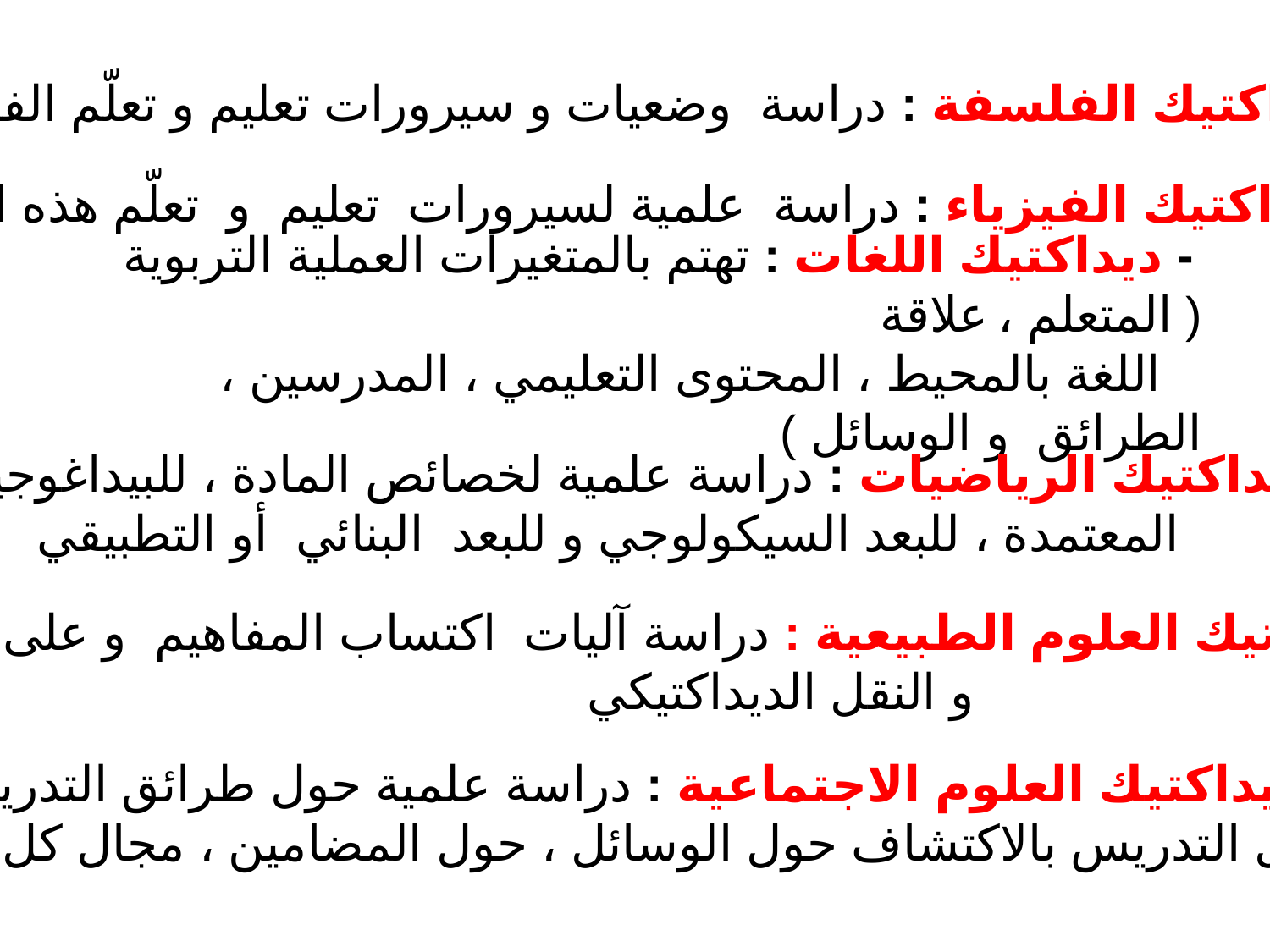

- ديداكتيك الفلسفة : دراسة  وضعيات و سيرورات تعليم و تعلّم الفلسفة
- ديداكتيك الفيزياء : دراسة  علمية لسيرورات  تعليم  و  تعلّم هذه المادة
 - ديداكتيك اللغات : تهتم بالمتغيرات العملية التربوية ( المتعلم ، علاقة
   اللغة بالمحيط ، المحتوى التعليمي ، المدرسين ، الطرائق  و الوسائل )
 ديداكتيك الرياضيات : دراسة علمية لخصائص المادة ، للبيداغوجية
             المعتمدة ، للبعد السيكولوجي و للبعد  البنائي  أو التطبيقي
 ديداكتيك العلوم الطبيعية : دراسة آليات  اكتساب المفاهيم  و على التمثيلات
                                  و النقل الديداكتيكي
 ديداكتيك العلوم الاجتماعية : دراسة علمية حول طرائق التدريس ،
حول التدريس بالاكتشاف حول الوسائل ، حول المضامين ، مجال كل علم